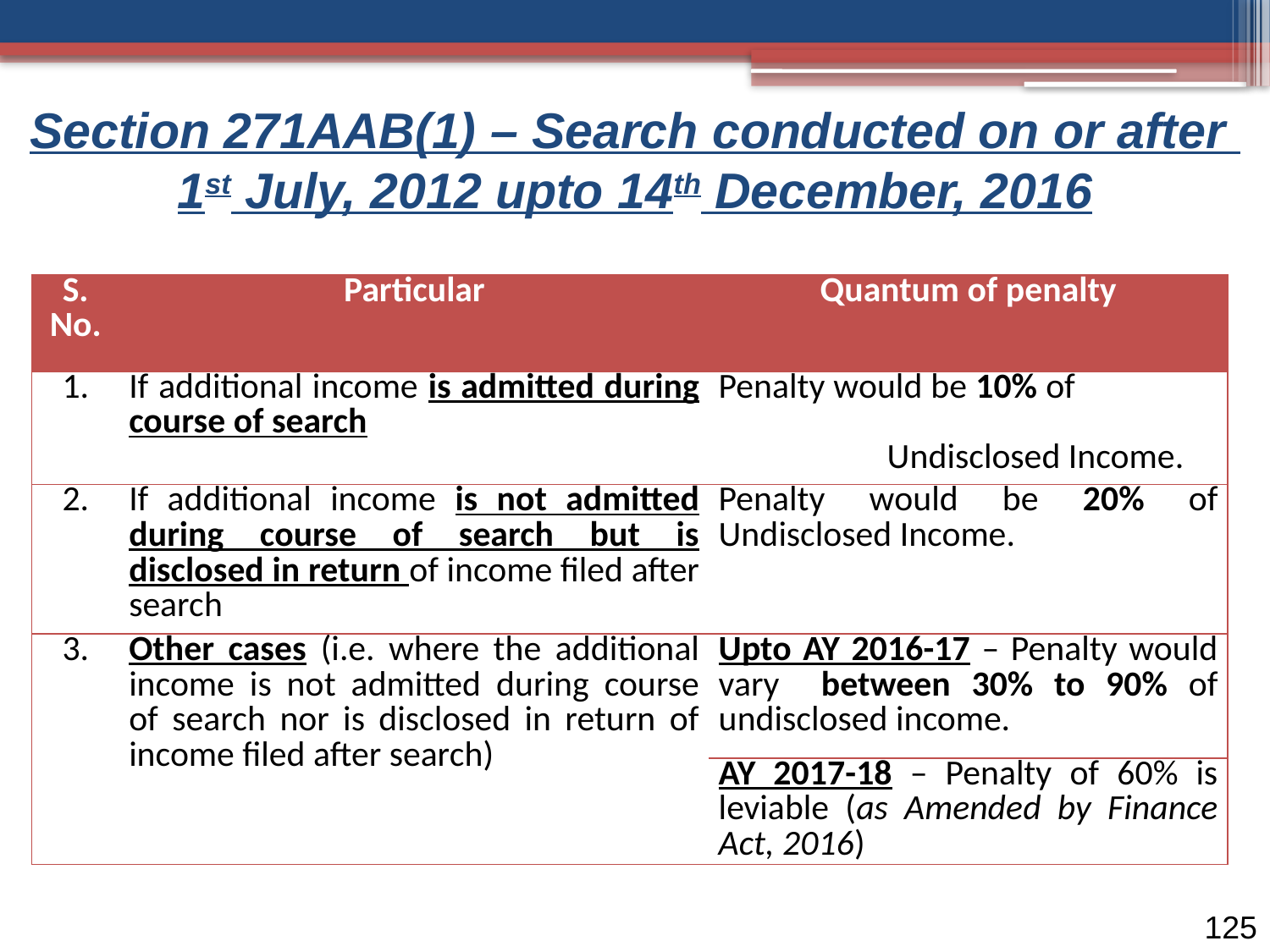

# Section 271AAB(1) – Search conducted on or after 1st July, 2012 upto 14th December, 2016
| S. No. | Particular | Quantum of penalty |
| --- | --- | --- |
| 1. | If additional income is admitted during course of search | Penalty would be 10% of Undisclosed Income. |
| 2. | If additional income is not admitted during course of search but is disclosed in return of income filed after search | Penalty would be 20% of Undisclosed Income. |
| 3. | Other cases (i.e. where the additional income is not admitted during course of search nor is disclosed in return of income filed after search) | Upto AY 2016-17 – Penalty would vary between 30% to 90% of undisclosed income. |
|  |  | AY 2017-18 – Penalty of 60% is leviable (as Amended by Finance Act, 2016) |
125